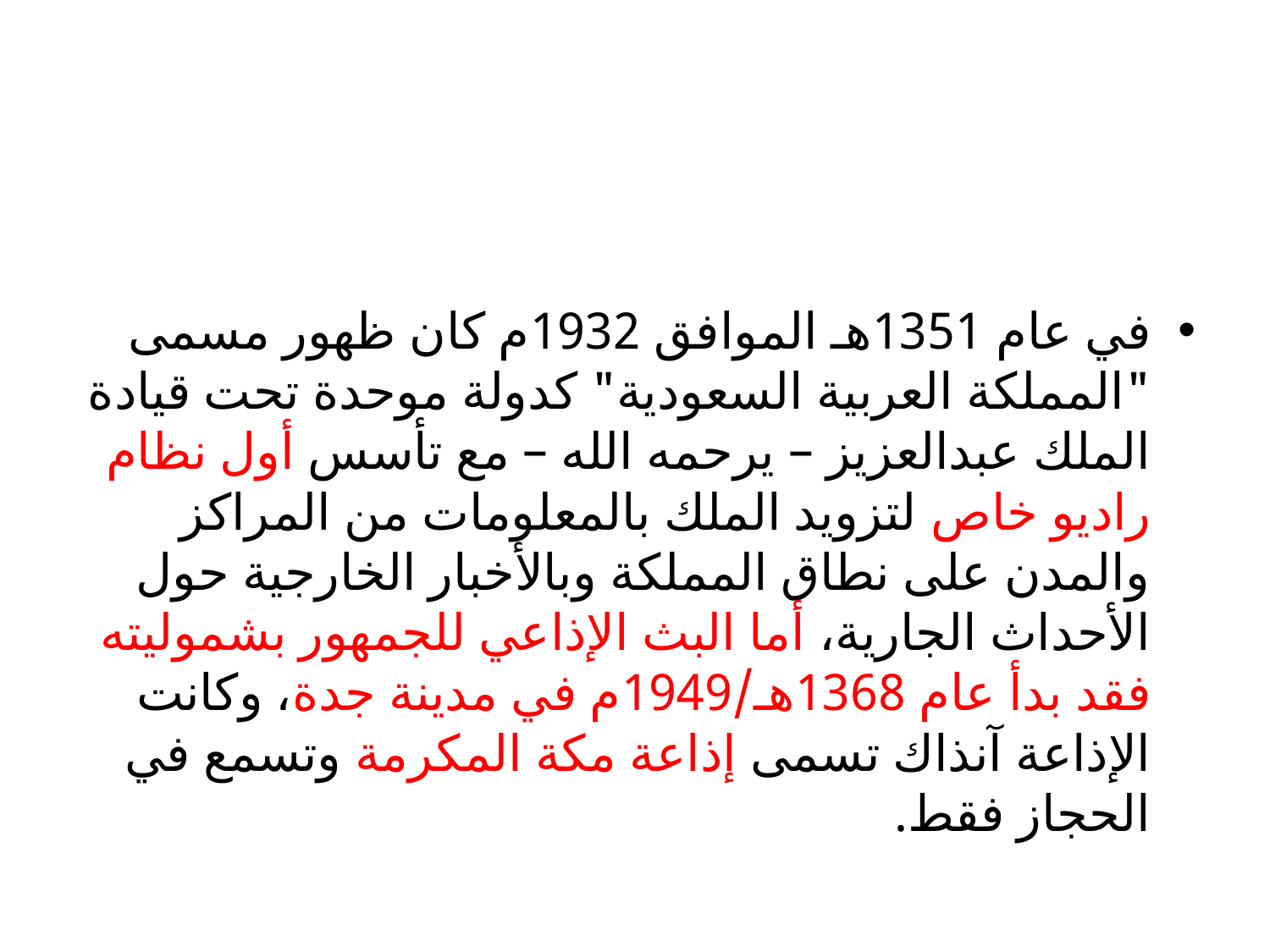

#

في عام 1351هـ الموافق 1932م كان ظهور مسمى "المملكة العربية السعودية" كدولة موحدة تحت قيادة الملك عبدالعزيز – يرحمه الله – مع تأسس أول نظام راديو خاص لتزويد الملك بالمعلومات من المراكز والمدن على نطاق المملكة وبالأخبار الخارجية حول الأحداث الجارية، أما البث الإذاعي للجمهور بشموليته فقد بدأ عام 1368هـ/1949م في مدينة جدة، وكانت الإذاعة آنذاك تسمى إذاعة مكة المكرمة وتسمع في الحجاز فقط.